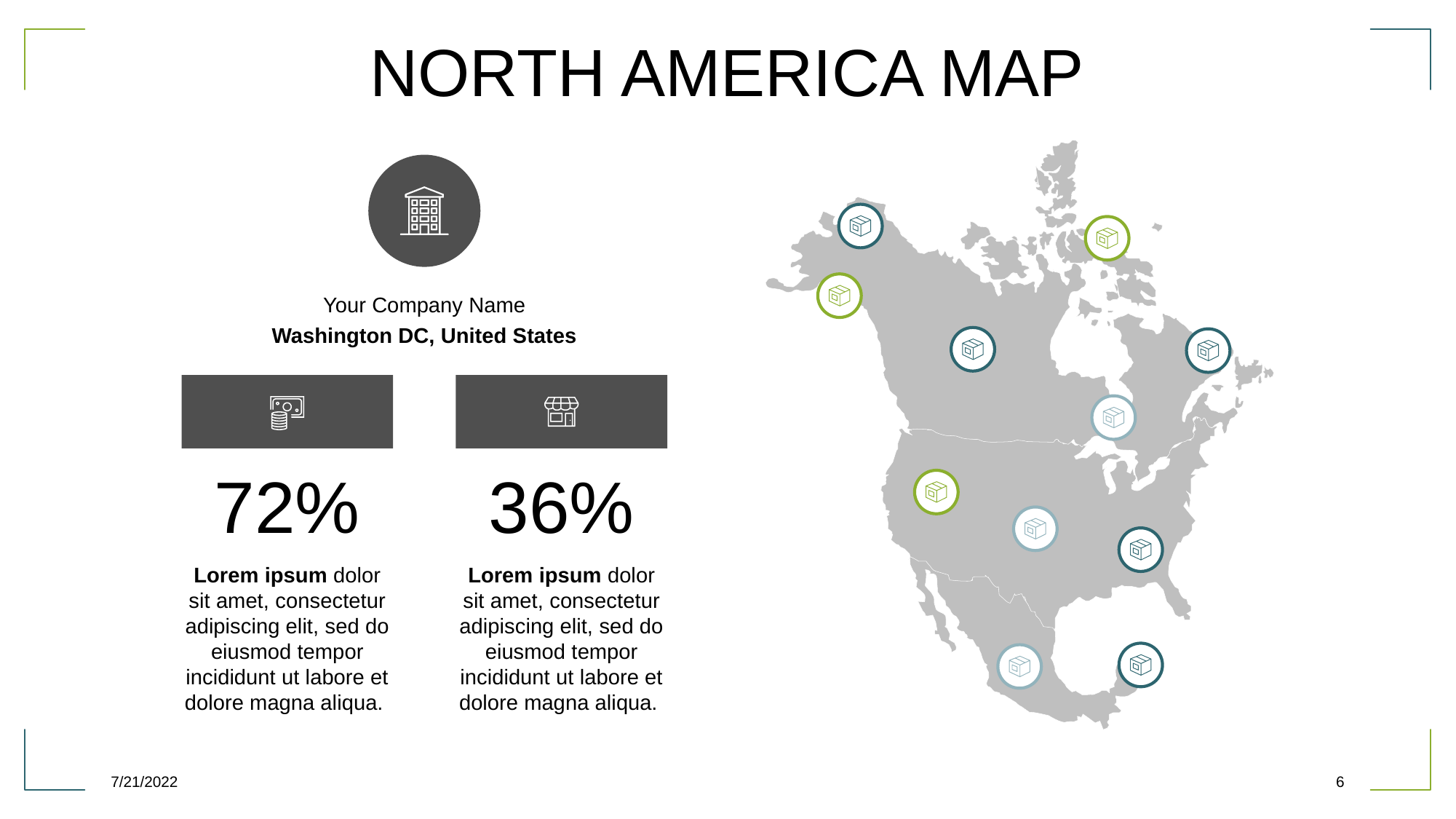

NORTH AMERICA MAP

Your Company Name
Washington DC, United States

72%
36%
Lorem ipsum dolor sit amet, consectetur adipiscing elit, sed do eiusmod tempor incididunt ut labore et dolore magna aliqua.
Lorem ipsum dolor sit amet, consectetur adipiscing elit, sed do eiusmod tempor incididunt ut labore et dolore magna aliqua.

7/21/2022
6